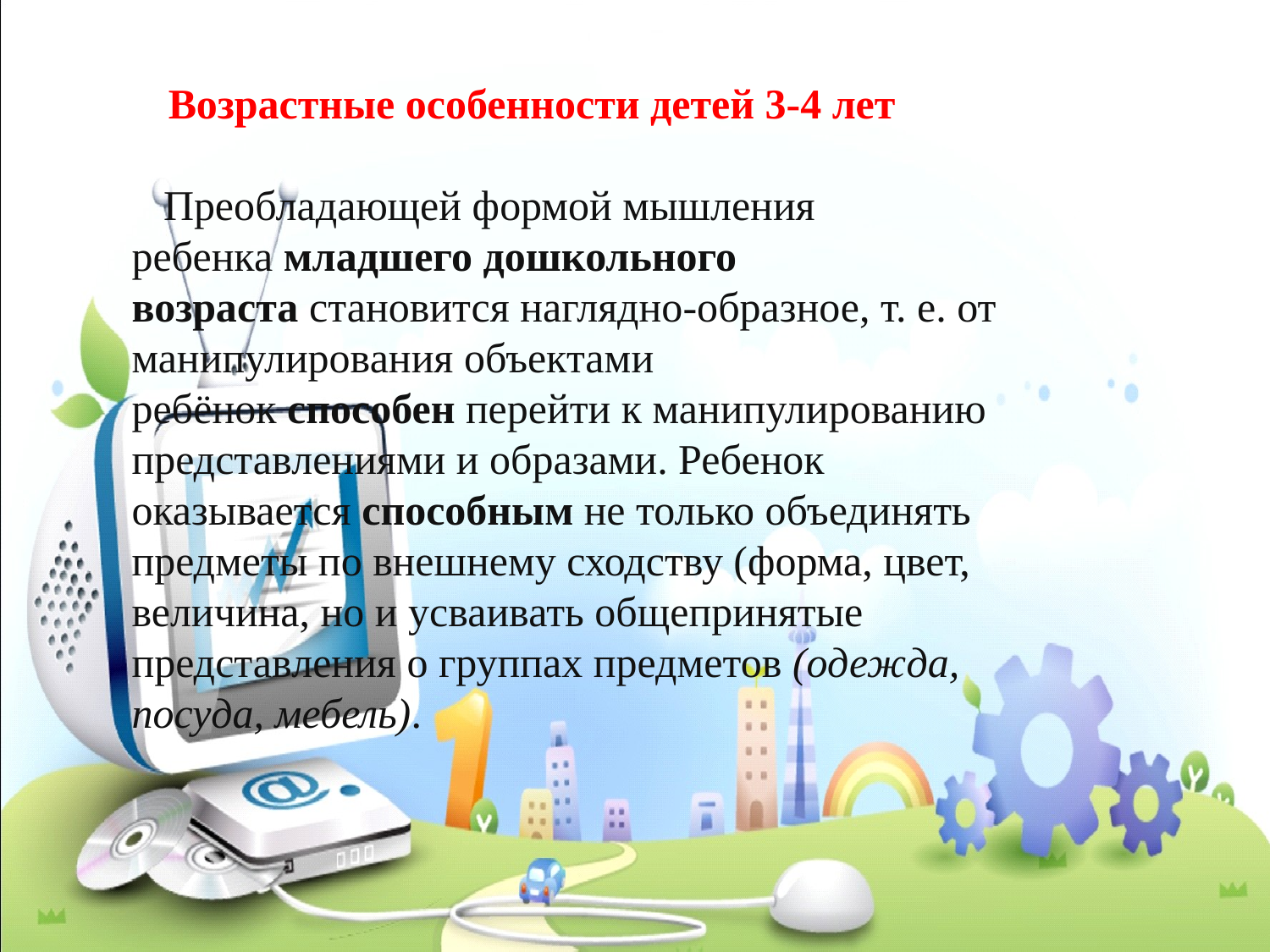

Возрастные особенности детей 3-4 лет

Преобладающей формой мышления ребенка младшего дошкольного возраста становится наглядно-образное, т. е. от манипулирования объектами ребёнок способен перейти к манипулированию представлениями и образами. Ребенок оказывается способным не только объединять предметы по внешнему сходству (форма, цвет, величина, но и усваивать общепринятые представления о группах предметов (одежда, посуда, мебель).